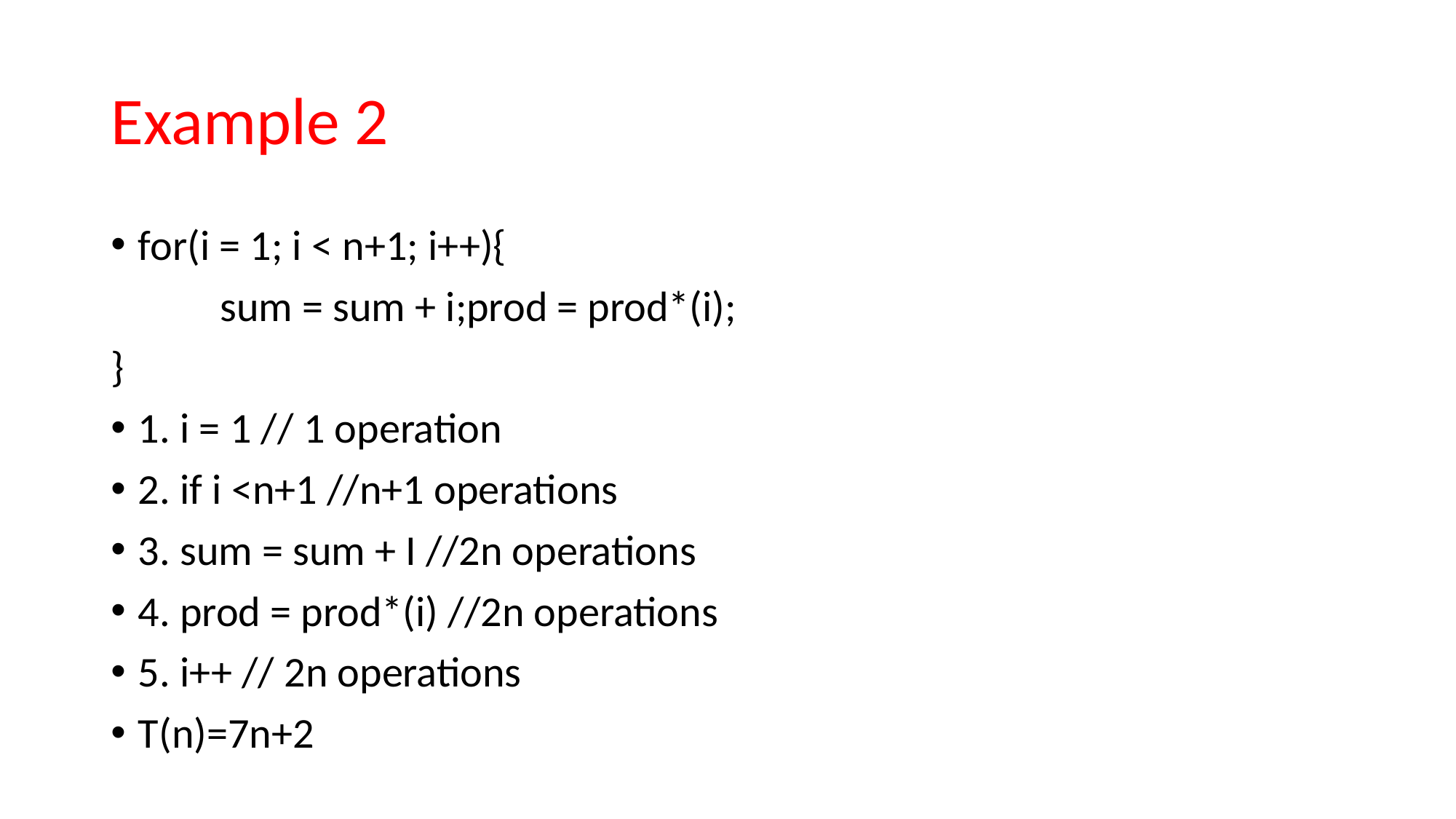

# Example 2
for(i = 1; i < n+1; i++){
	sum = sum + i;prod = prod*(i);
}
1. i = 1 // 1 operation
2. if i <n+1 //n+1 operations
3. sum = sum + I //2n operations
4. prod = prod*(i) //2n operations
5. i++ // 2n operations
T(n)=7n+2